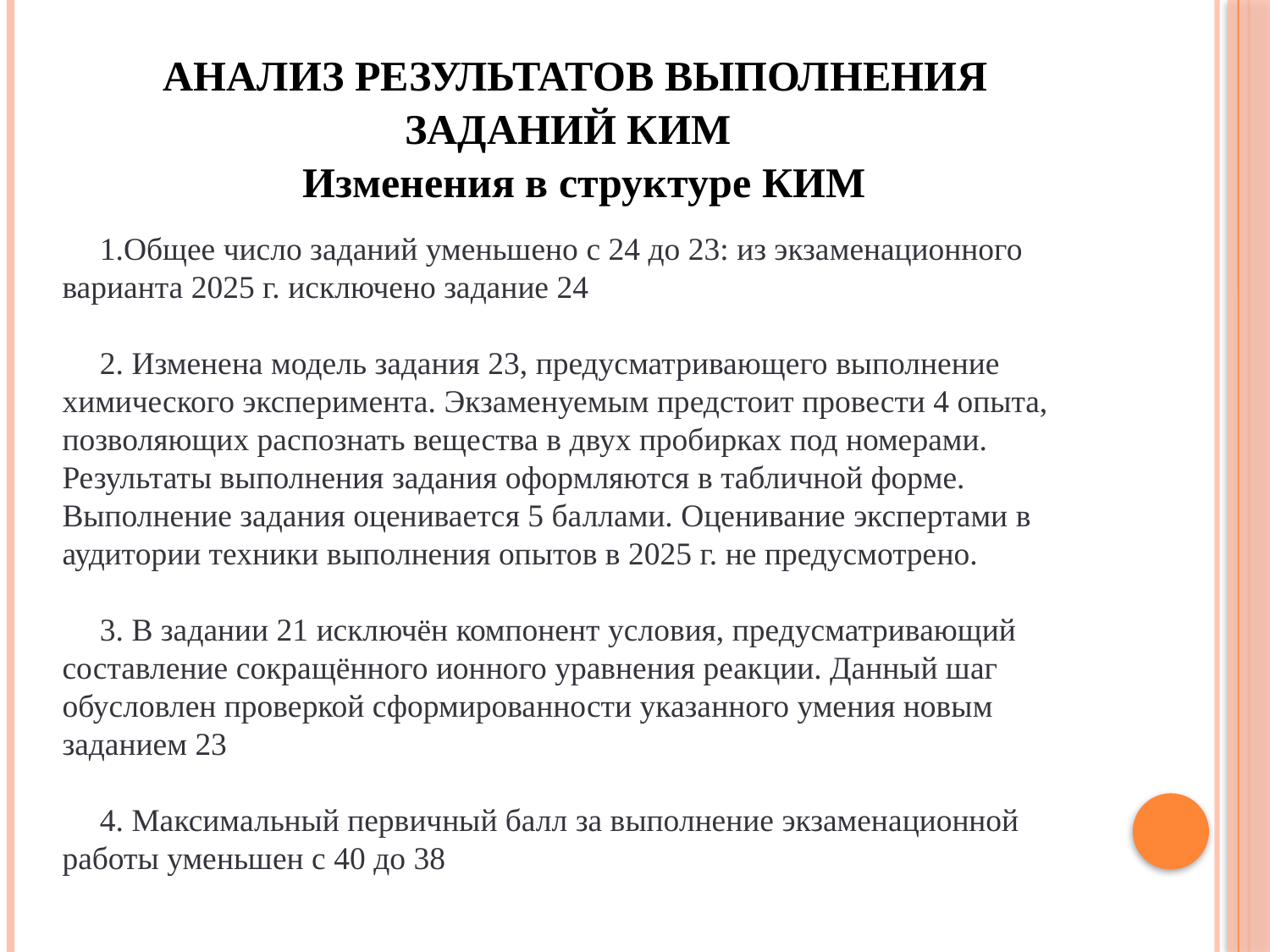

# АНАЛИЗ РЕЗУЛЬТАТОВ ВЫПОЛНЕНИЯ ЗАДАНИЙ КИМ
Изменения в структуре КИМ
Общее число заданий уменьшено с 24 до 23: из экзаменационного варианта 2025 г. исключено задание 24

2. Изменена модель задания 23, предусматривающего выполнение химического эксперимента. Экзаменуемым предстоит провести 4 опыта, позволяющих распознать вещества в двух пробирках под номерами. Результаты выполнения задания оформляются в табличной форме. Выполнение задания оценивается 5 баллами. Оценивание экспертами в аудитории техники выполнения опытов в 2025 г. не предусмотрено.

3. В задании 21 исключён компонент условия, предусматривающий составление сокращённого ионного уравнения реакции. Данный шаг обусловлен проверкой сформированности указанного умения новым заданием 23

4. Максимальный первичный балл за выполнение экзаменационной работы уменьшен с 40 до 38